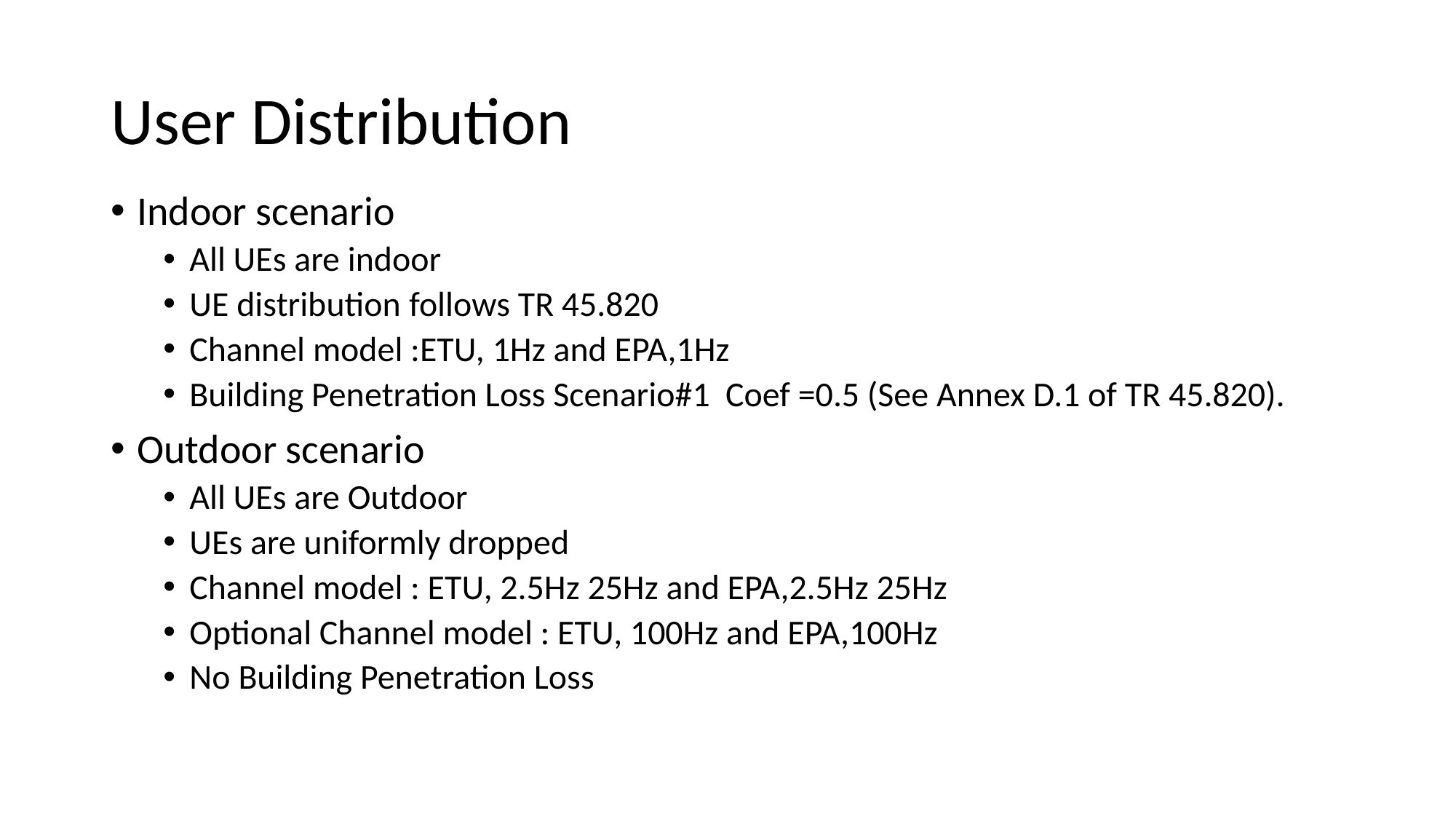

# User Distribution
Indoor scenario
All UEs are indoor
UE distribution follows TR 45.820
Channel model :ETU, 1Hz and EPA,1Hz
Building Penetration Loss Scenario#1  Coef =0.5 (See Annex D.1 of TR 45.820).
Outdoor scenario
All UEs are Outdoor
UEs are uniformly dropped
Channel model : ETU, 2.5Hz 25Hz and EPA,2.5Hz 25Hz
Optional Channel model : ETU, 100Hz and EPA,100Hz
No Building Penetration Loss